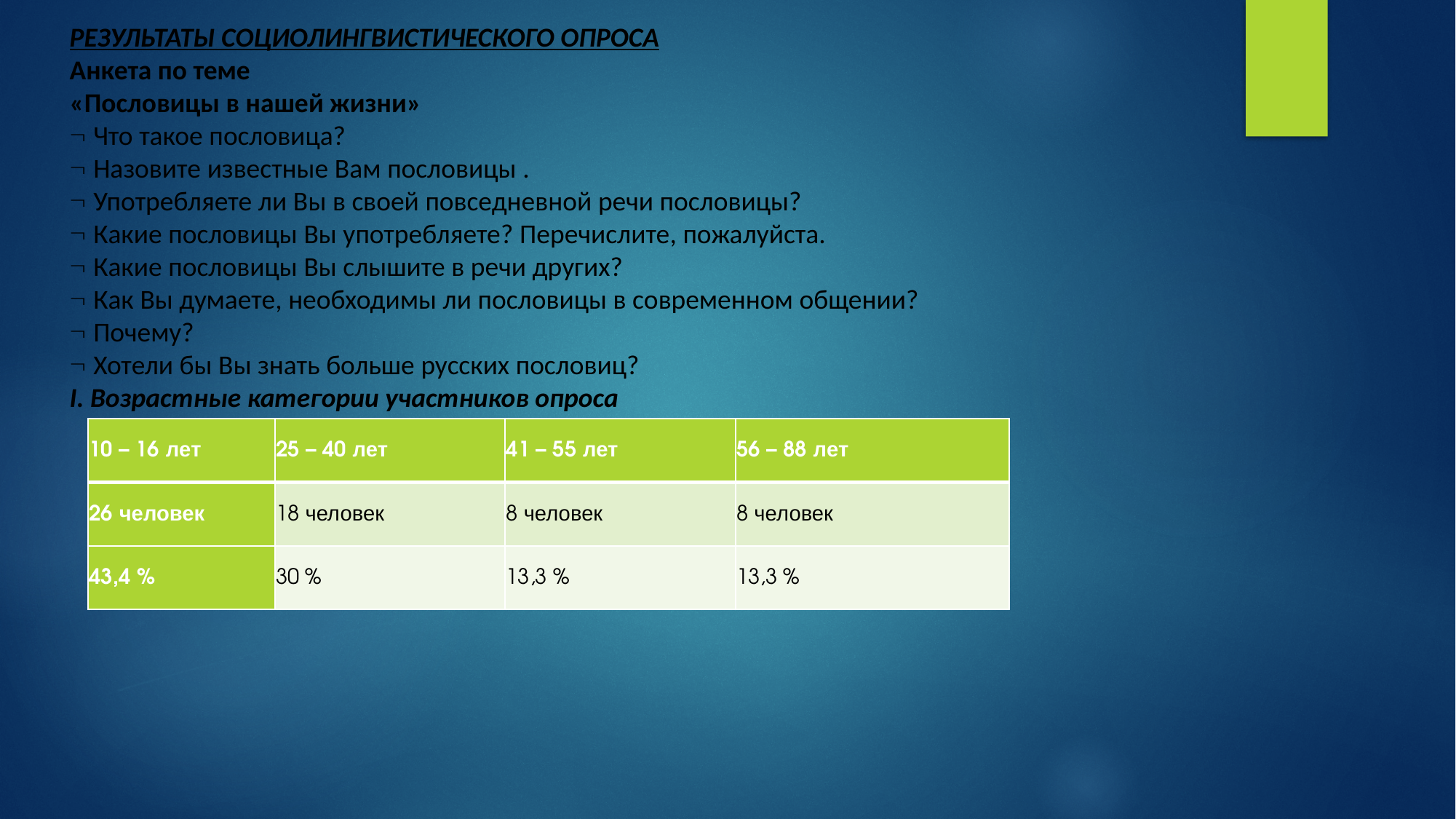

РЕЗУЛЬТАТЫ СОЦИОЛИНГВИСТИЧЕСКОГО ОПРОСА
Анкета по теме
«Пословицы в нашей жизни»
¬​ Что такое пословица?
¬​ Назовите известные Вам пословицы .
¬​ Употребляете ли Вы в своей повседневной речи пословицы?
¬​ Какие пословицы Вы употребляете? Перечислите, пожалуйста.
¬​ Какие пословицы Вы слышите в речи других?
¬​ Как Вы думаете, необходимы ли пословицы в современном общении?
¬​ Почему?
¬​ Хотели бы Вы знать больше русских пословиц?
I. Возрастные категории участников опроса
| 10 – 16 лет | 25 – 40 лет | 41 – 55 лет | 56 – 88 лет |
| --- | --- | --- | --- |
| 26 человек | 18 человек | 8 человек | 8 человек |
| 43,4 % | 30 % | 13,3 % | 13,3 % |